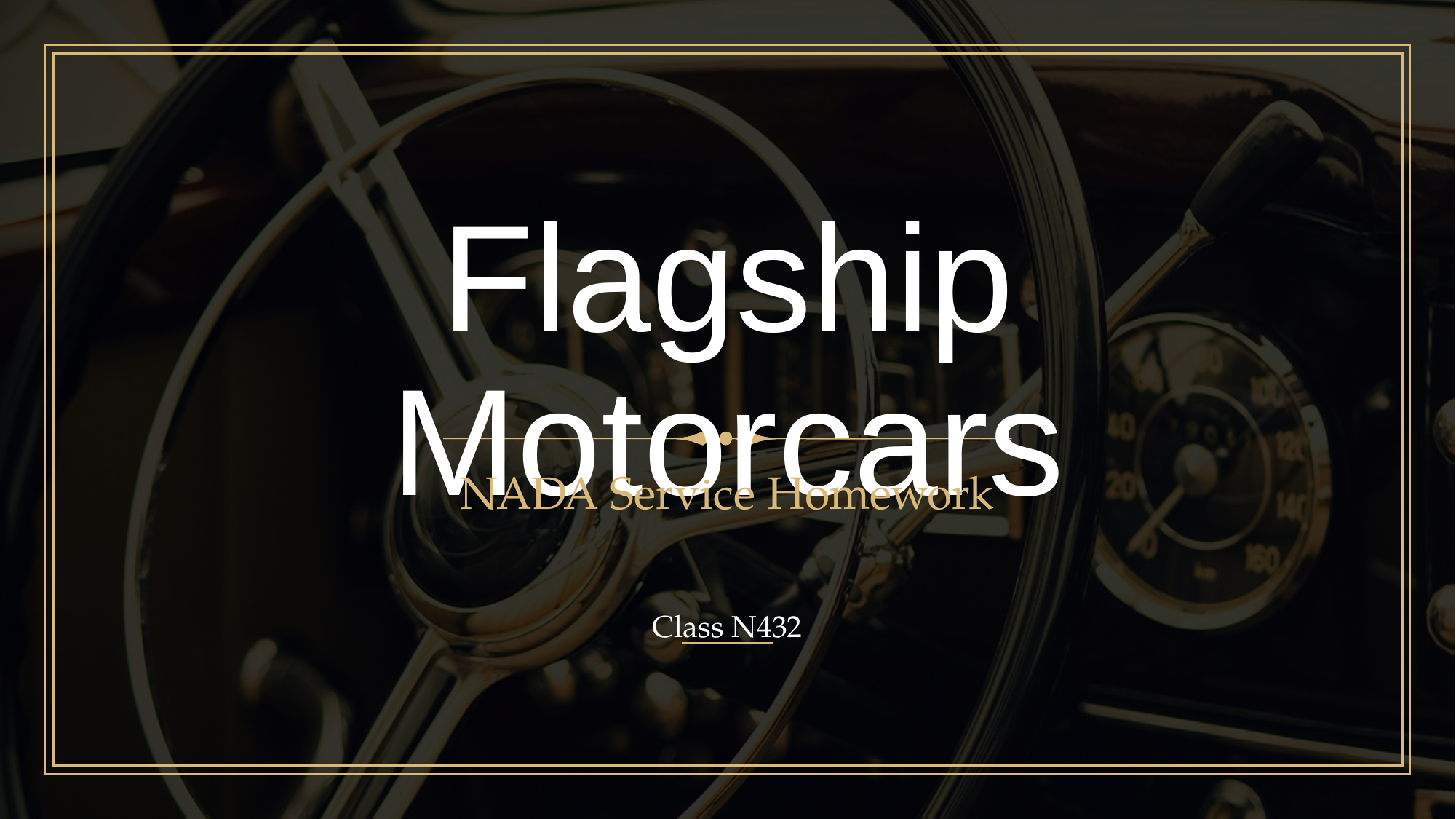

# Flagship Motorcars
NADA Service Homework
Class N432